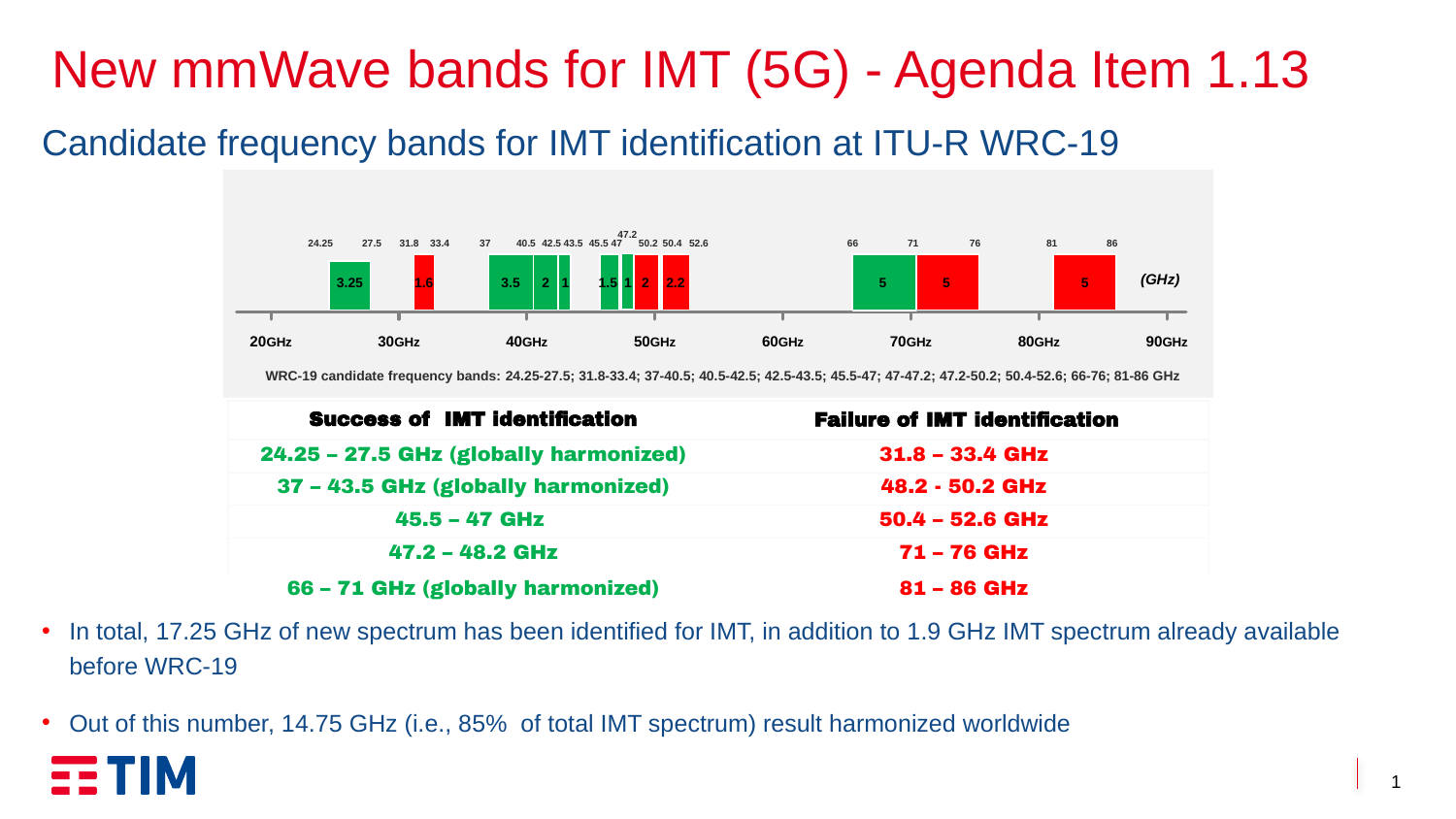

New mmWave bands for IMT (5G) - Agenda Item 1.13
Candidate frequency bands for IMT identification at ITU-R WRC-19

In total, 17.25 GHz of new spectrum has been identified for IMT, in addition to 1.9 GHz IMT spectrum already available before WRC-19
Out of this number, 14.75 GHz (i.e., 85%  of total IMT spectrum) result harmonized worldwide

47.2
24.25
27.5
31.8
33.4
37
40.5
42.5
43.5
45.5 47
50.2
50.4
52.6
66
76
81
86

(GHz)
3.25
1.6
3.5
2
1
1.5
2
2.2
5
5
30GHz
20GHz
40GHz
50GHz
60GHz
70GHz
80GHz
90GHz
WRC-19 candidate frequency bands: 24.25-27.5; 31.8-33.4; 37-40.5; 40.5-42.5; 42.5-43.5; 45.5-47; 47-47.2; 47.2-50.2; 50.4-52.6; 66-76; 81-86 GHz
71

5
1
| Success of IMT identification | Failure of IMT identification |
| --- | --- |
| 24.25 – 27.5 GHz (globally harmonized) | 31.8 – 33.4 GHz |
| 37 – 43.5 GHz (globally harmonized) | 48.2 - 50.2 GHz |
| 45.5 – 47 GHz | 50.4 – 52.6 GHz |
| 47.2 – 48.2 GHz | 71 – 76 GHz |
| 66 – 71 GHz (globally harmonized) | 81 – 86 GHz |